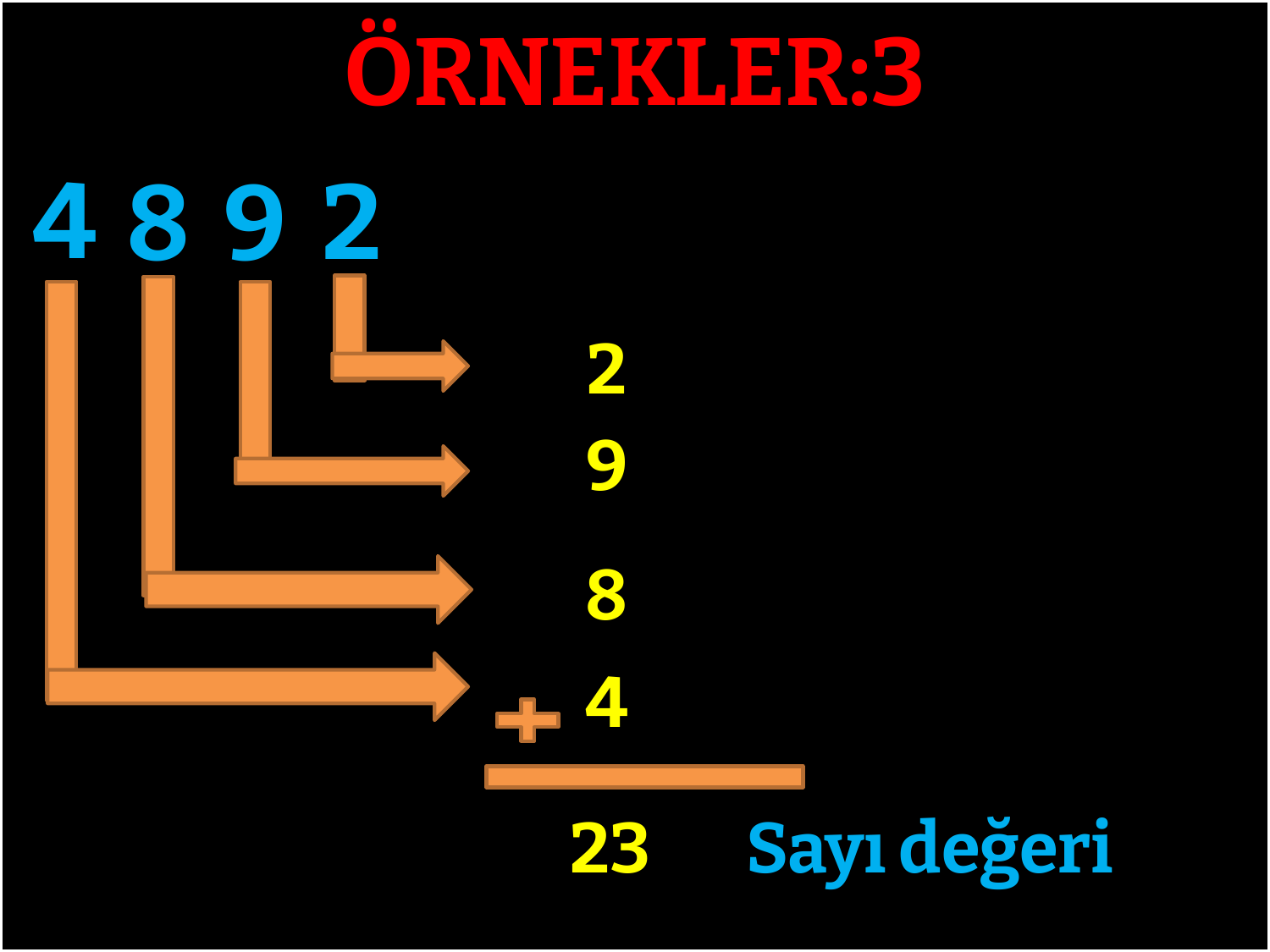

ÖRNEKLER:3
4
2
8
9

#
2

9

8

4

23
Sayı değeri